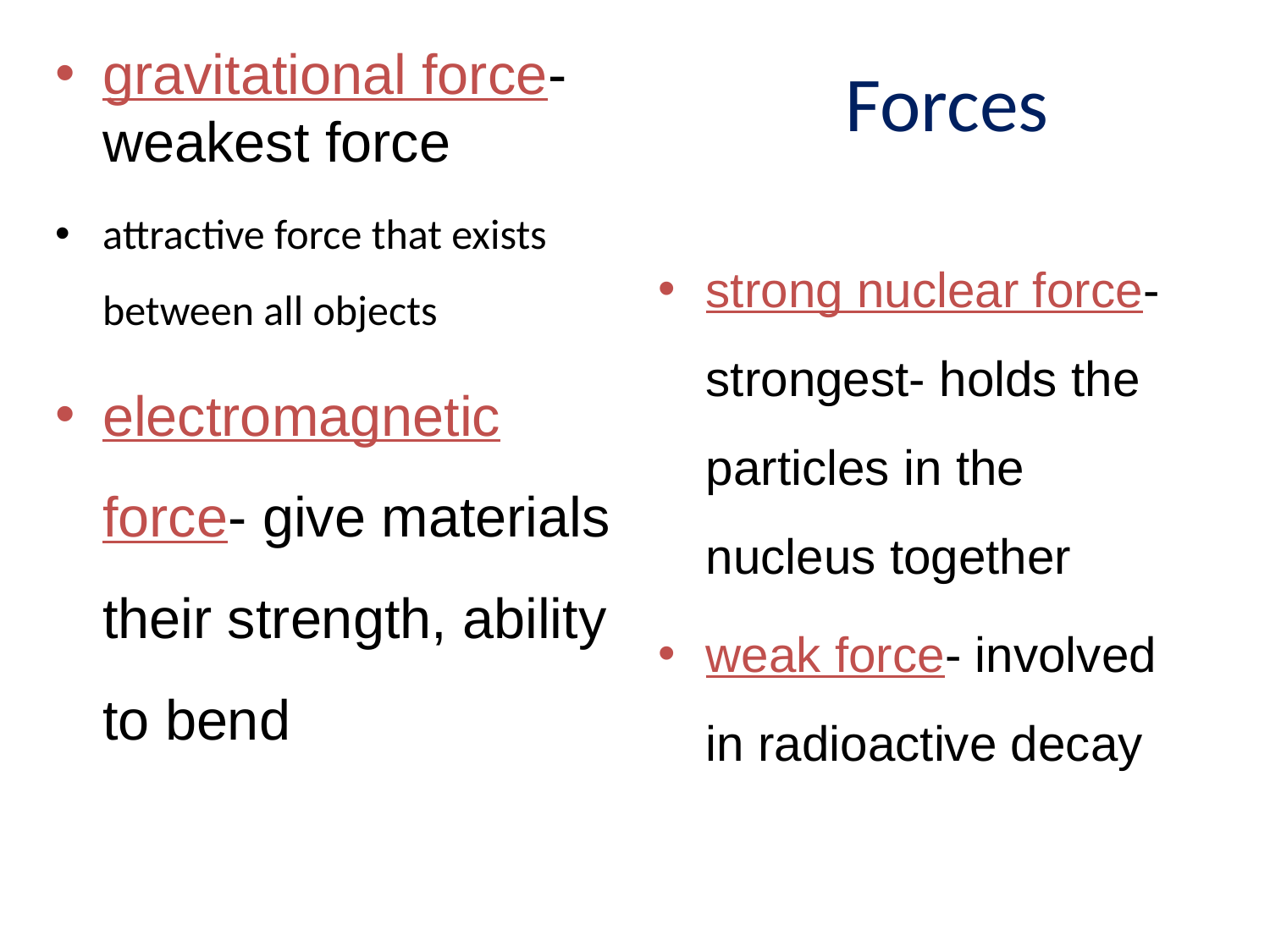

gravitational force- weakest force
attractive force that exists between all objects
electromagnetic force- give materials their strength, ability to bend
# Forces
strong nuclear force- strongest- holds the particles in the nucleus together
weak force- involved in radioactive decay